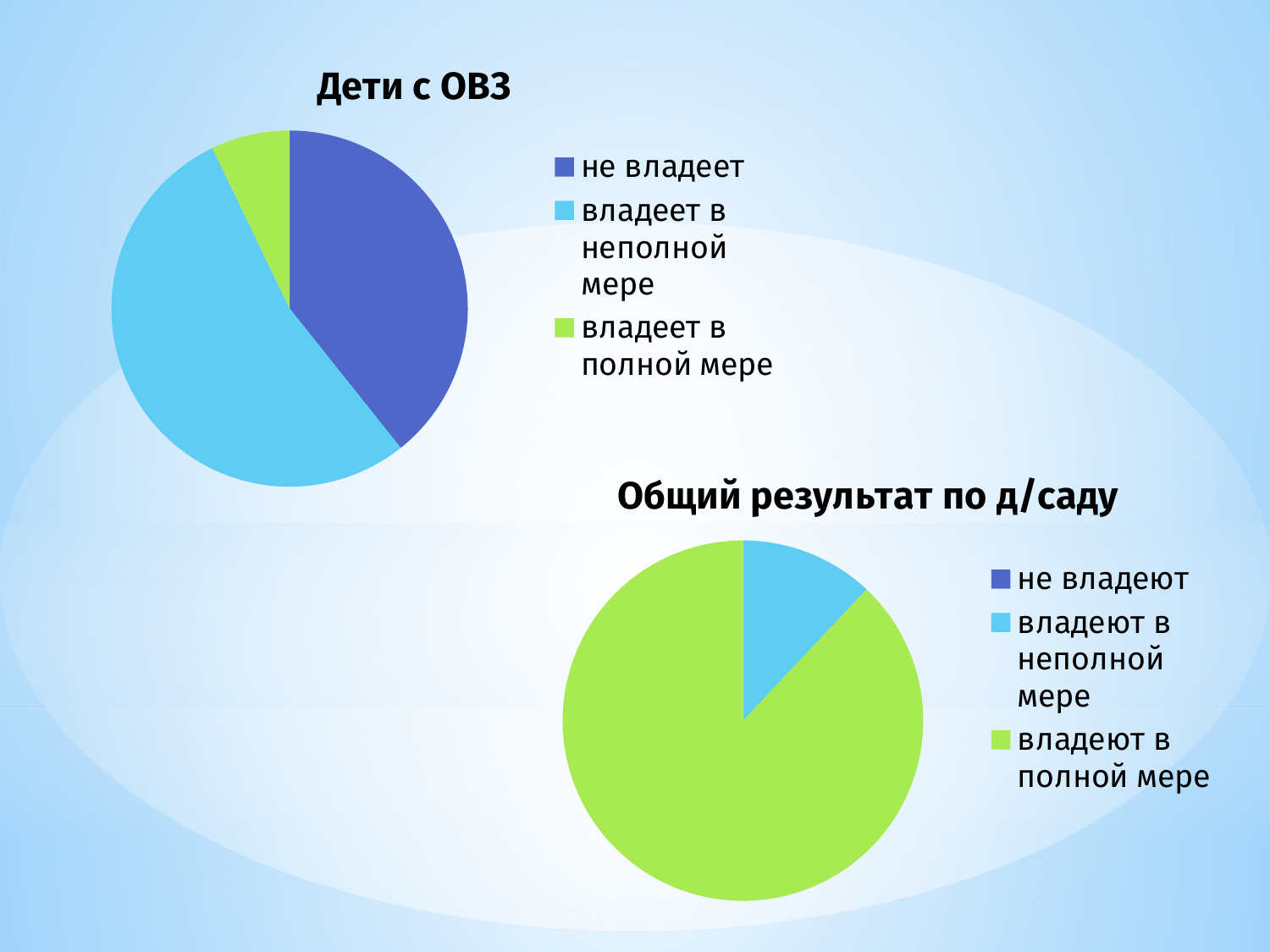

### Chart:

| Category | Дети с ОВЗ |
|---|---|
| не владеет | 0.3928 |
| владеет в неполной мере | 0.5357 |
| владеет в полной мере | 0.0714 |

### Chart:

| Category | Общий результат по д/саду |
|---|---|
| не владеют | 0.0 |
| владеют в неполной мере | 0.1203 |
| владеют в полной мере | 0.88 |